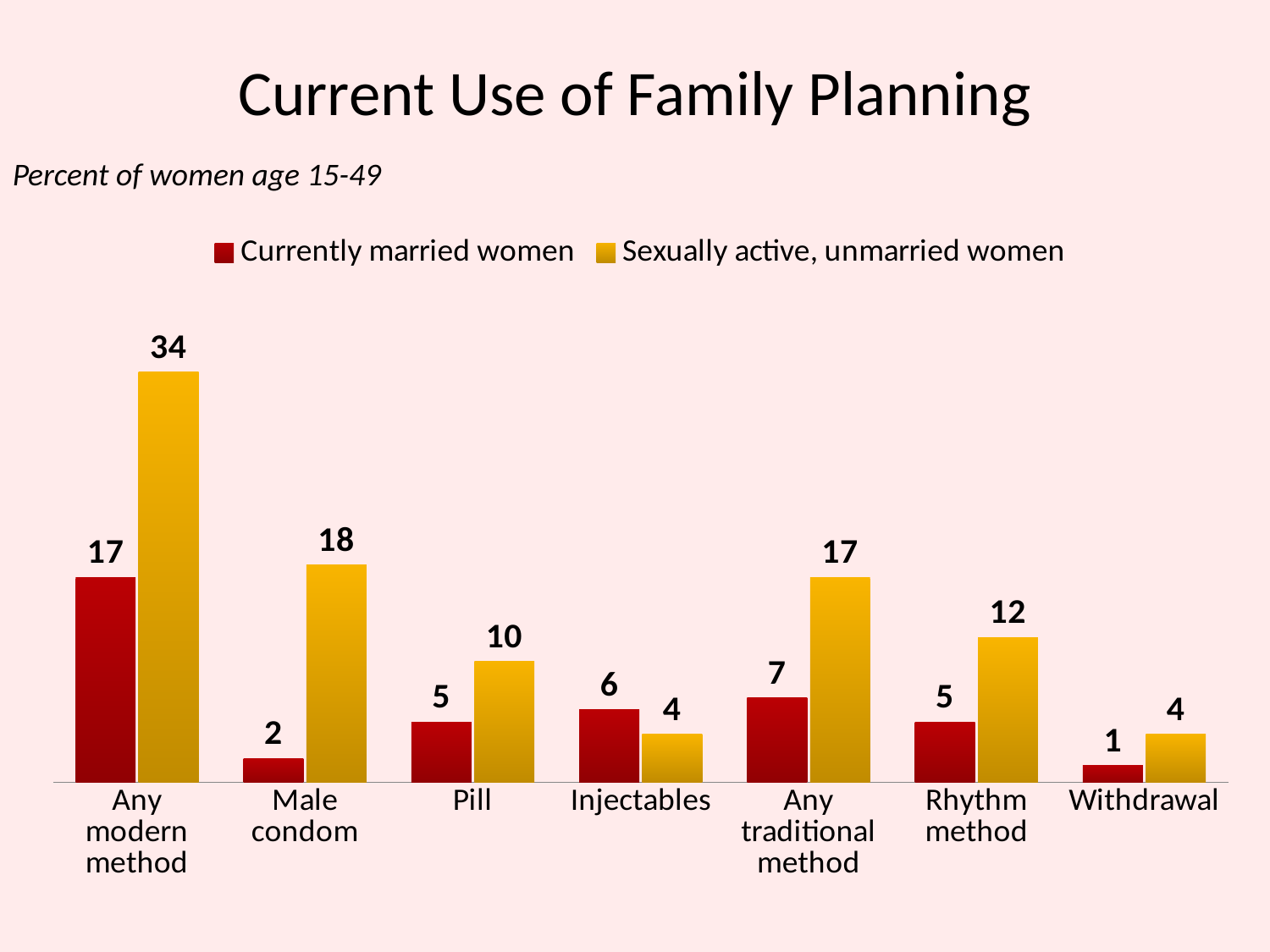

# Current Use of Family Planning
Percent of women age 15-49

### Chart

| Category | Currently married women | Sexually active, unmarried women |
|---|---|---|
| Any modern method | 17.0 | 34.0 |
| Male condom | 2.0 | 18.0 |
| Pill | 5.0 | 10.0 |
| Injectables | 6.0 | 4.0 |
| Any traditional method | 7.0 | 17.0 |
| Rhythm method | 5.0 | 12.0 |
| Withdrawal | 1.4 | 4.0 |